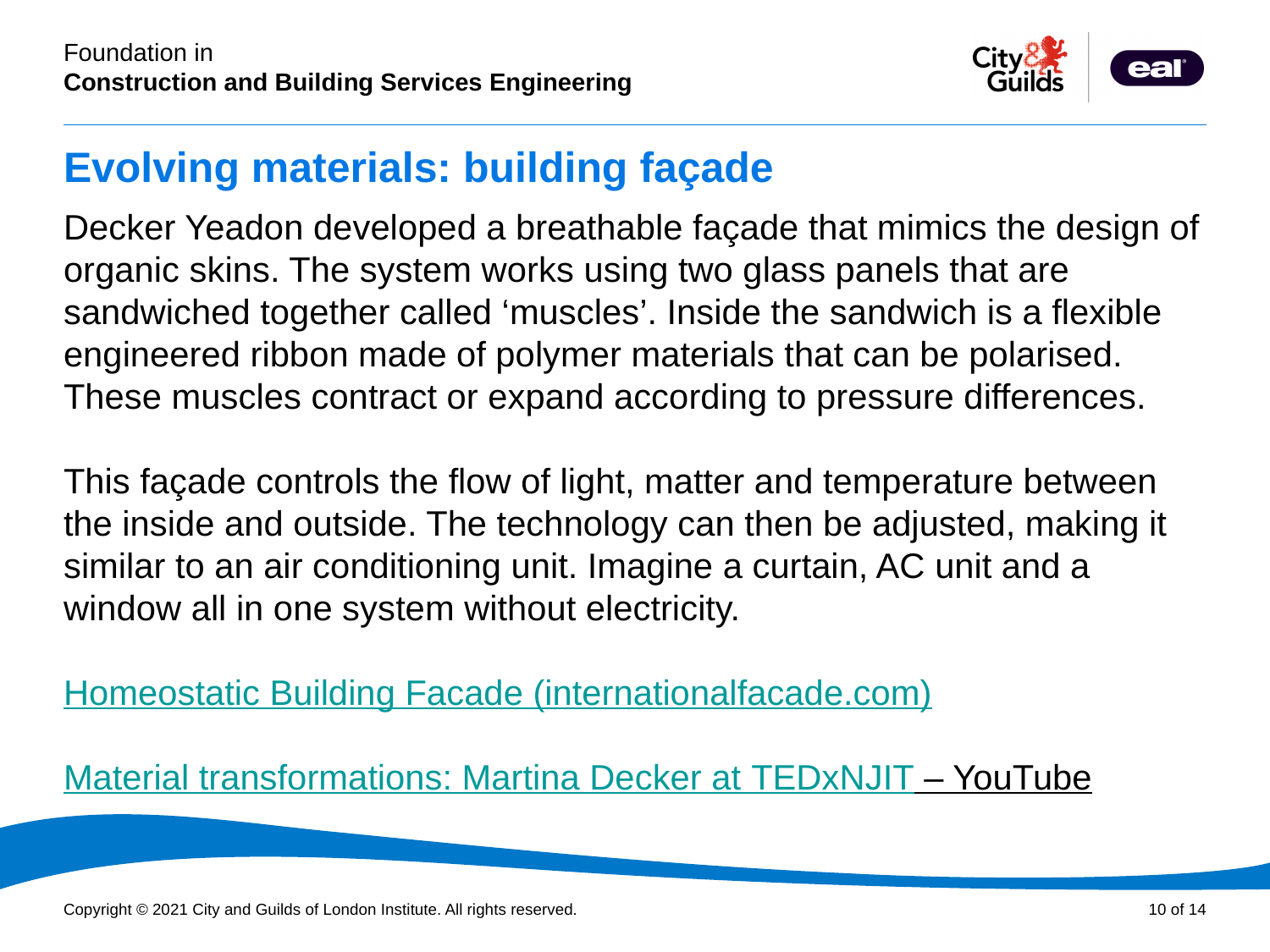

# Evolving materials: building façade
Decker Yeadon developed a breathable façade that mimics the design of organic skins. The system works using two glass panels that are sandwiched together called ‘muscles’. Inside the sandwich is a flexible engineered ribbon made of polymer materials that can be polarised. These muscles contract or expand according to pressure differences.

This façade controls the flow of light, matter and temperature between the inside and outside. The technology can then be adjusted, making it similar to an air conditioning unit. Imagine a curtain, AC unit and a window all in one system without electricity.

Homeostatic Building Facade (internationalfacade.com)

Material transformations: Martina Decker at TEDxNJIT – YouTube